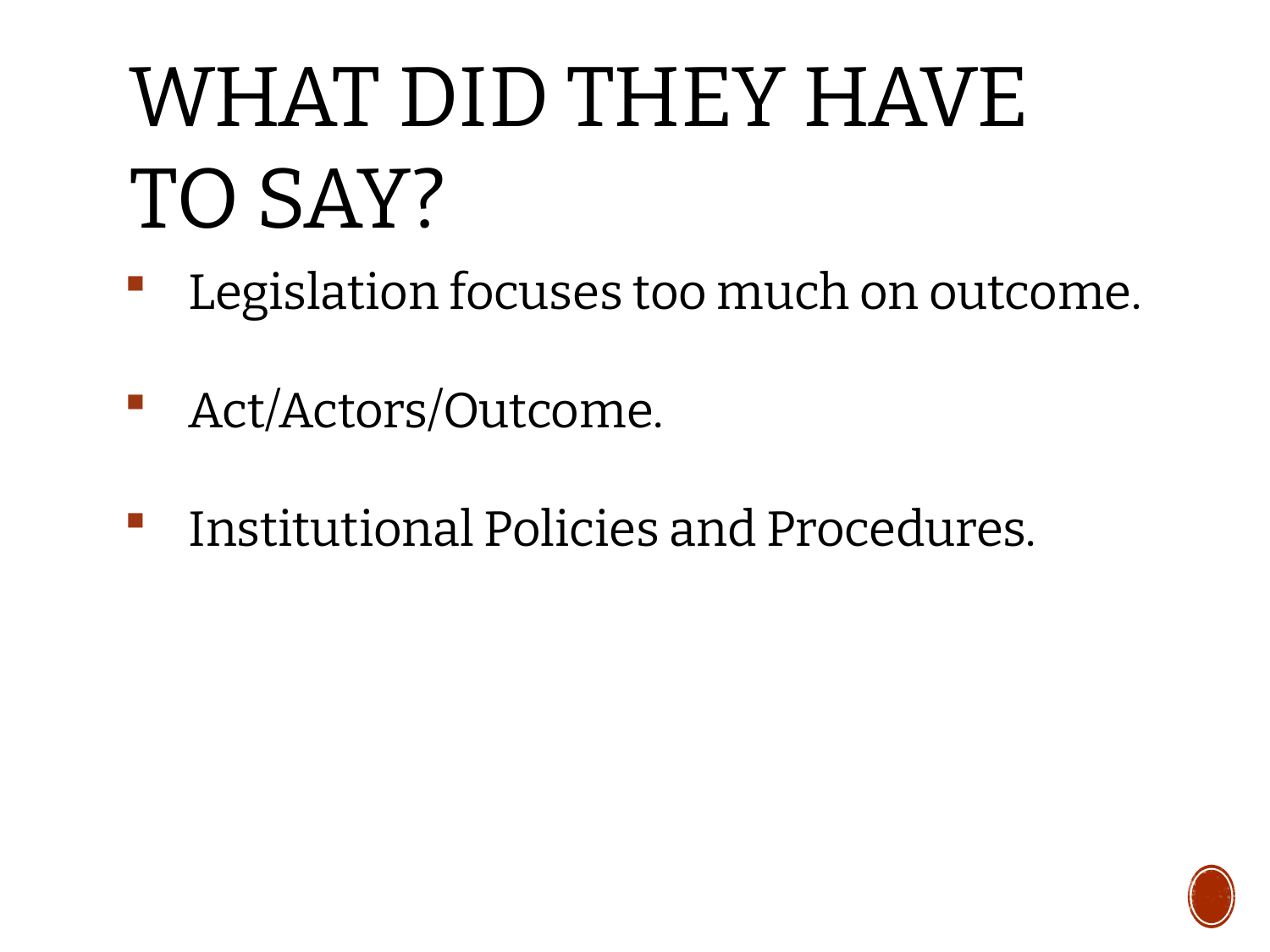

# What did they have to say?
Legislation focuses too much on outcome.

Act/Actors/Outcome.

Institutional Policies and Procedures.